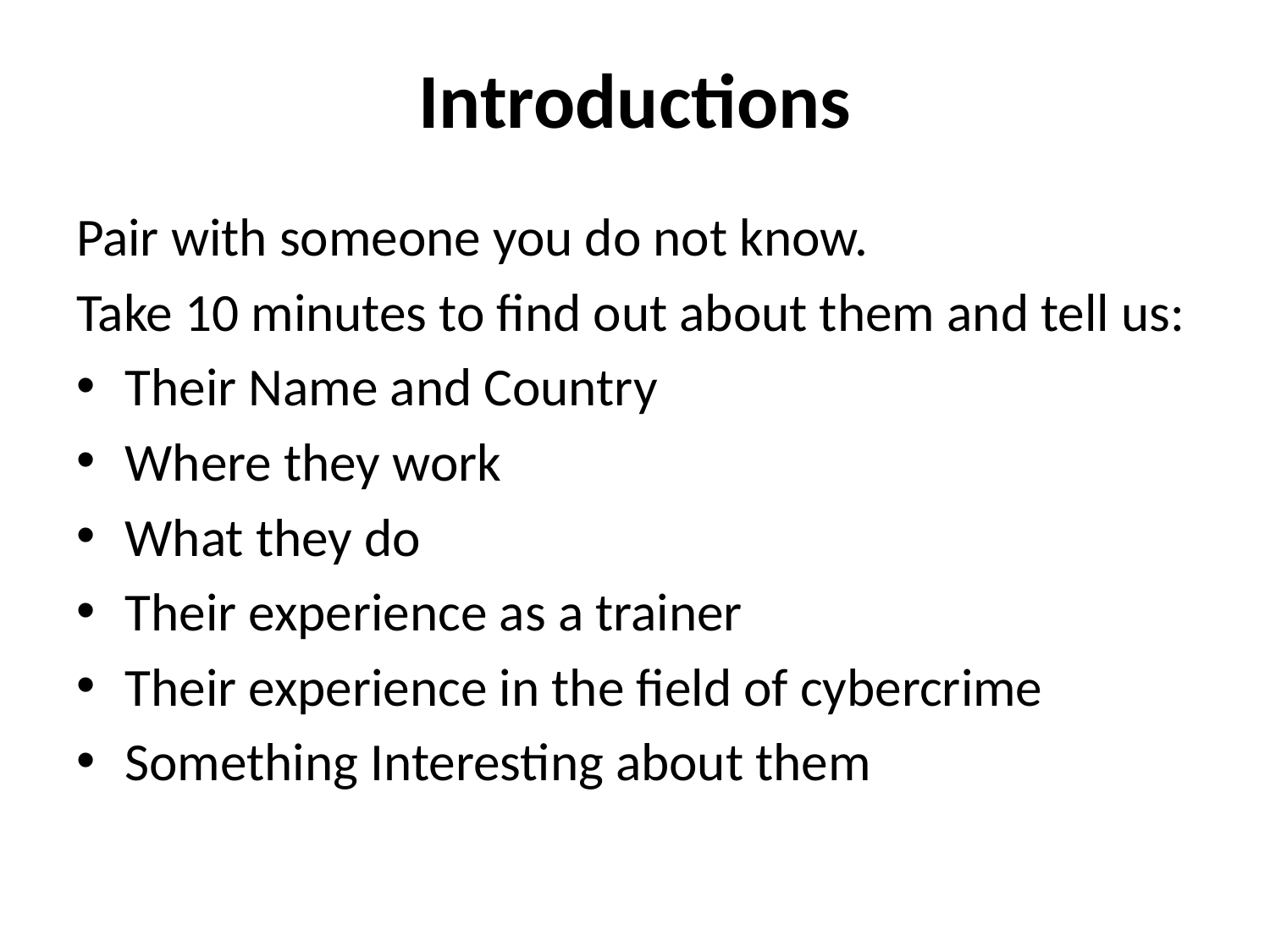

# Introductions
Pair with someone you do not know.
Take 10 minutes to find out about them and tell us:
Their Name and Country
Where they work
What they do
Their experience as a trainer
Their experience in the field of cybercrime
Something Interesting about them